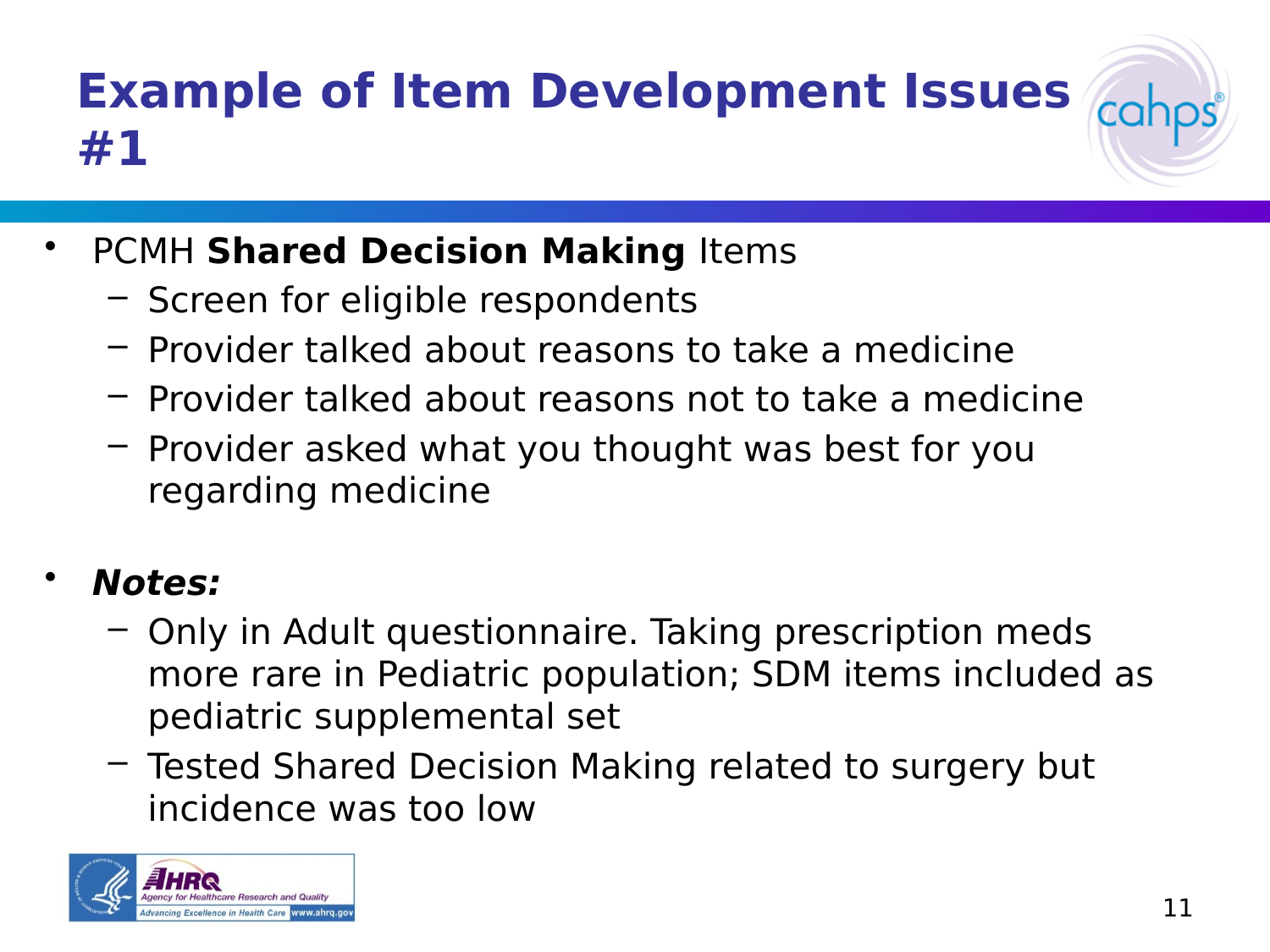

# Example of Item Development Issues #1
PCMH Shared Decision Making Items
Screen for eligible respondents
Provider talked about reasons to take a medicine
Provider talked about reasons not to take a medicine
Provider asked what you thought was best for you regarding medicine
Notes:
Only in Adult questionnaire. Taking prescription meds more rare in Pediatric population; SDM items included as pediatric supplemental set
Tested Shared Decision Making related to surgery but incidence was too low

11